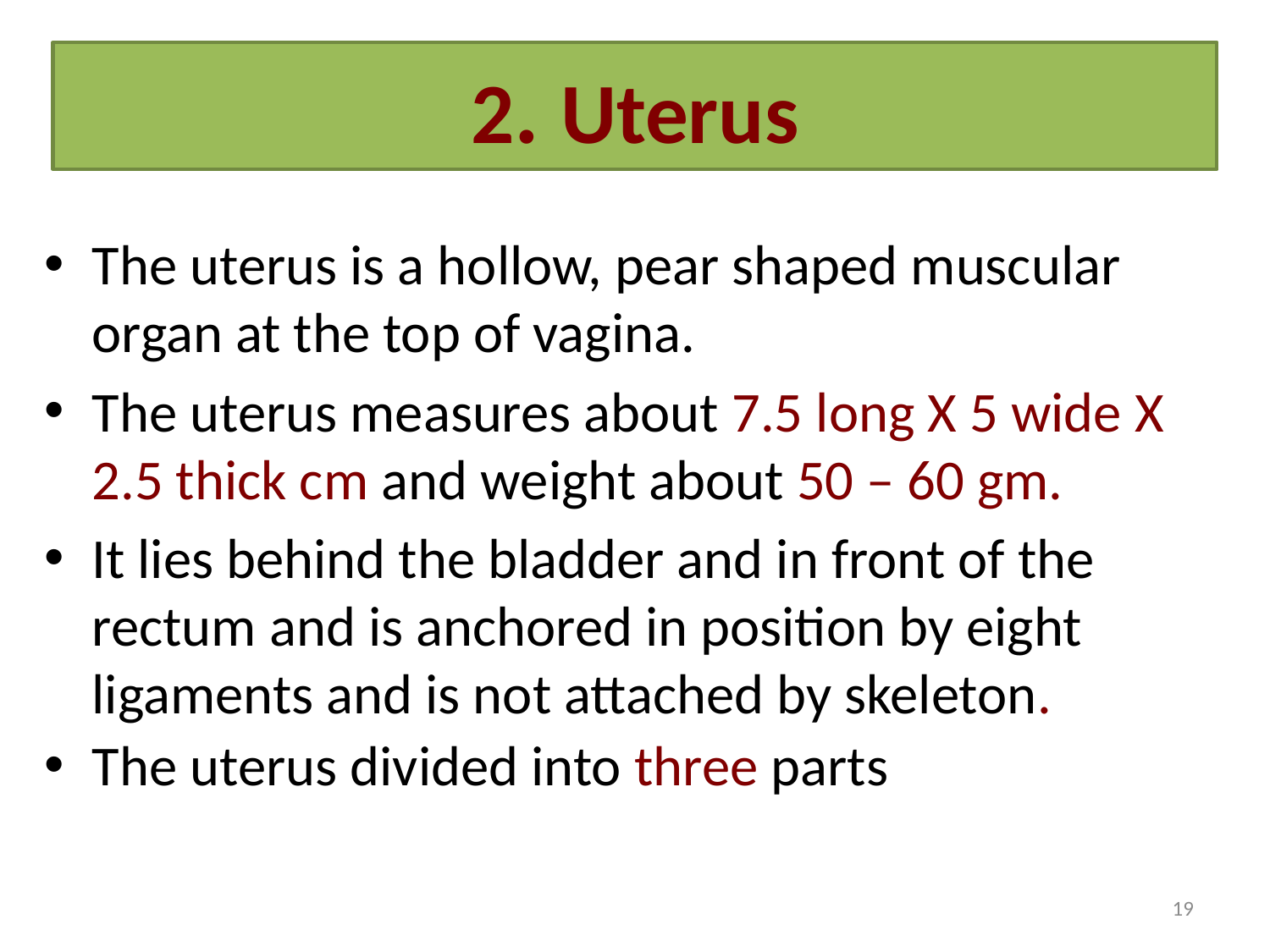

# 2. Uterus
The uterus is a hollow, pear shaped muscular organ at the top of vagina.
The uterus measures about 7.5 long X 5 wide X 2.5 thick cm and weight about 50 – 60 gm.
It lies behind the bladder and in front of the rectum and is anchored in position by eight ligaments and is not attached by skeleton.
The uterus divided into three parts

19